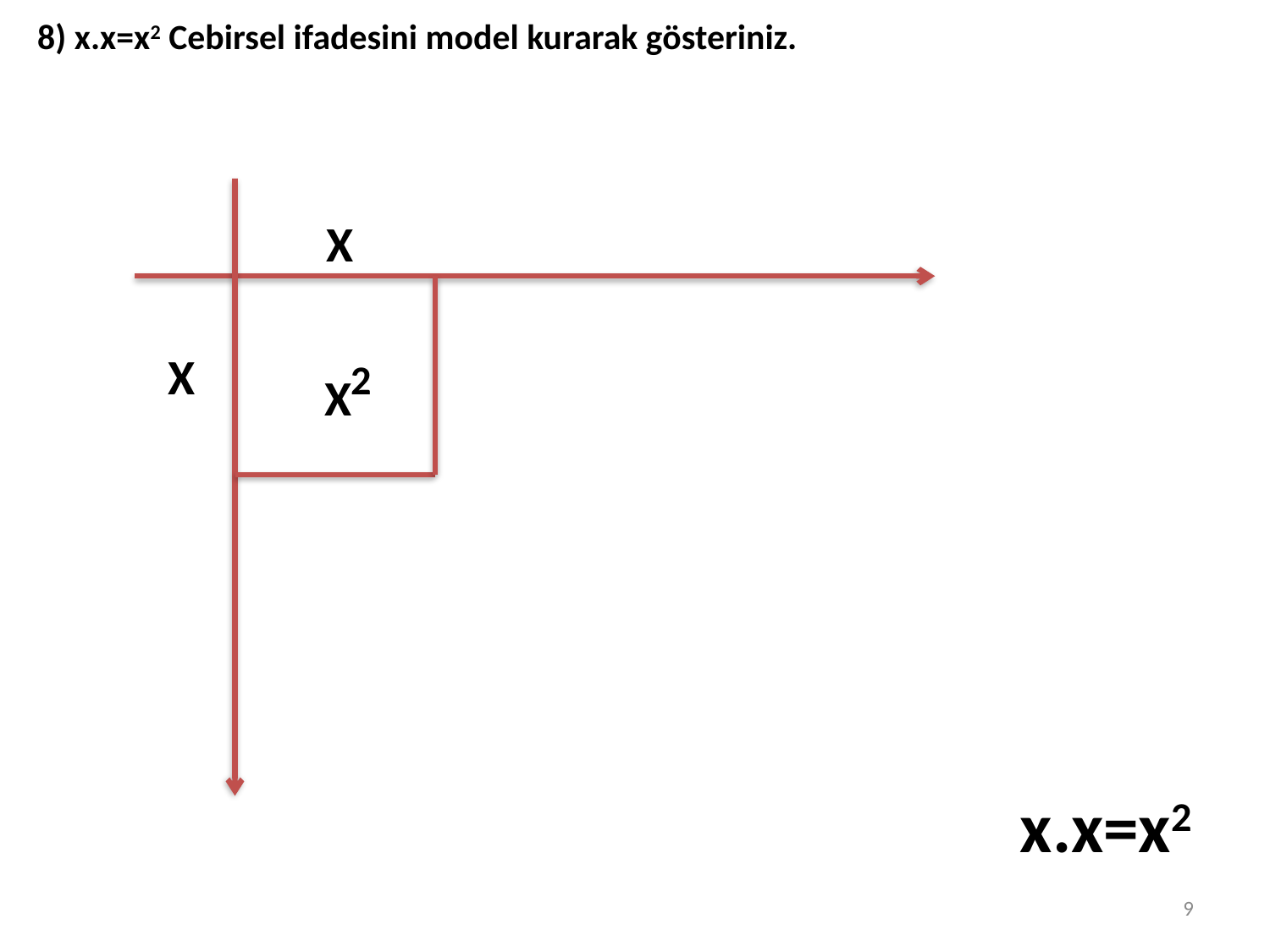

8) x.x=x2 Cebirsel ifadesini model kurarak gösteriniz.
X
X
X2
x.x=x2
9